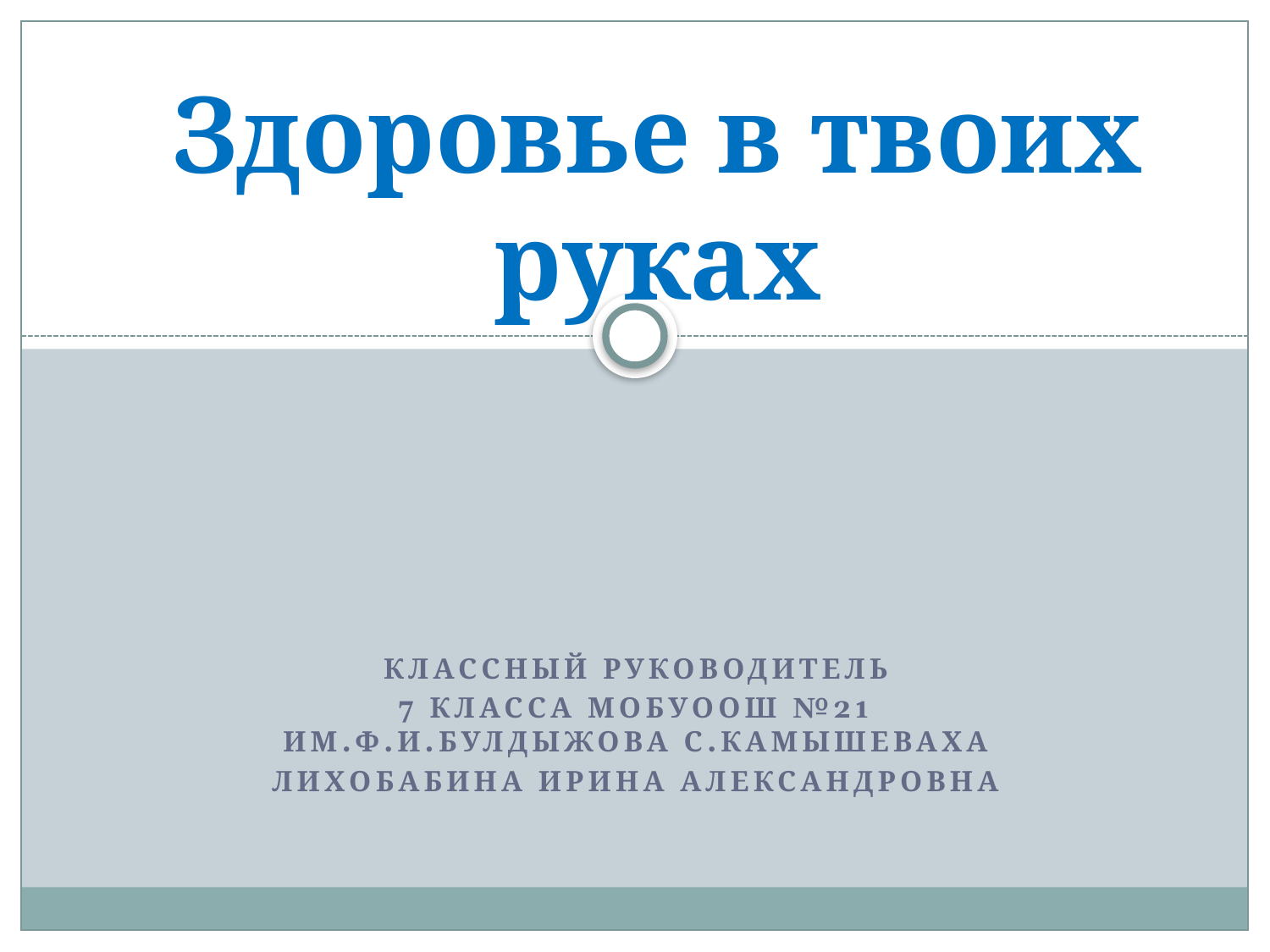

# Здоровье в твоих руках
Классный руководитель
7 класса МОБУООШ №21 им.ф.и.Булдыжова с.Камышеваха
Лихобабина Ирина Александровна